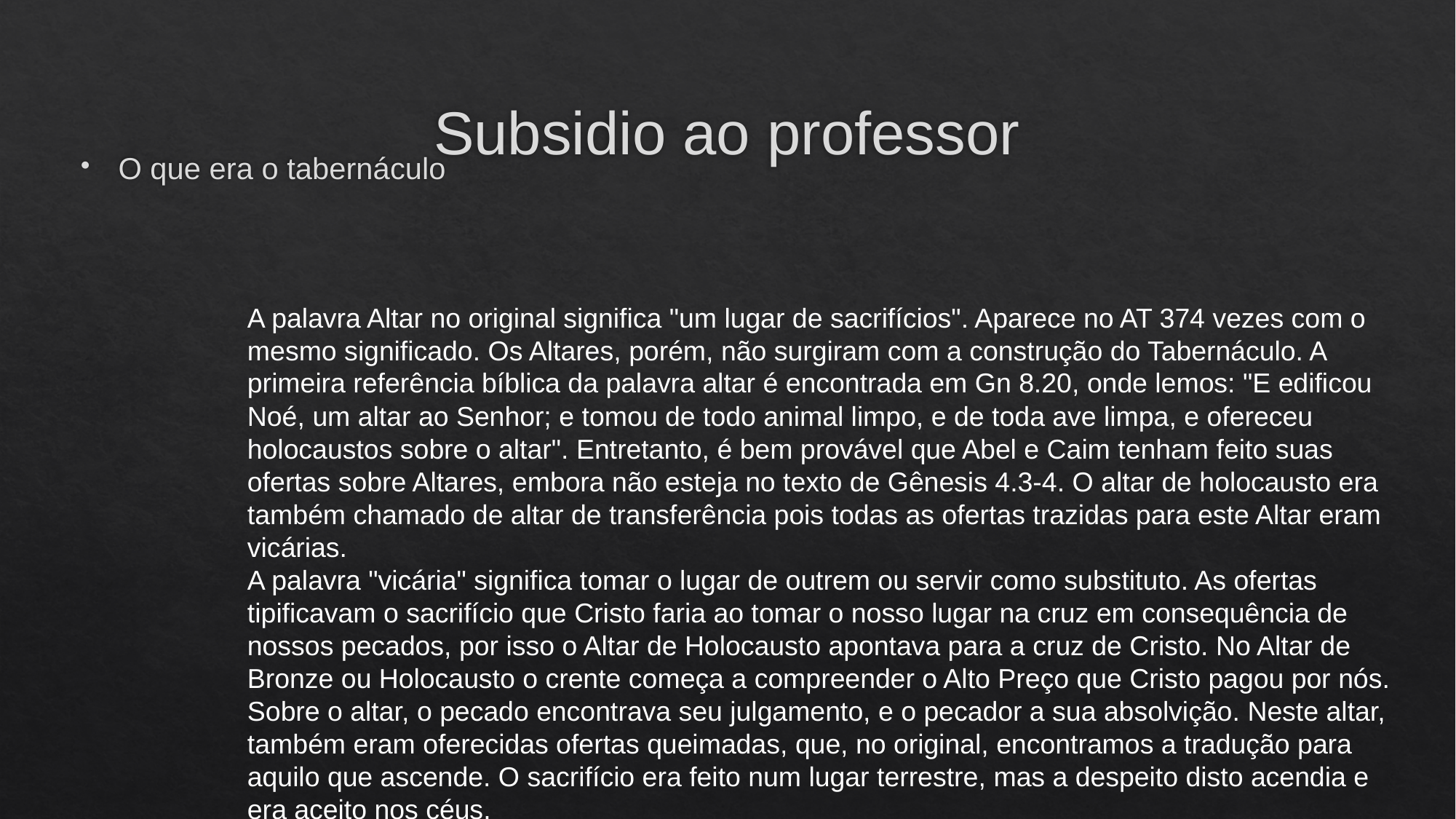

# Subsidio ao professor
O que era o tabernáculo

A palavra Altar no original significa "um lugar de sacrifícios". Aparece no AT 374 vezes com o mesmo significado. Os Altares, porém, não surgiram com a construção do Tabernáculo. A primeira referência bíblica da palavra altar é encontrada em Gn 8.20, onde lemos: "E edificou Noé, um altar ao Senhor; e tomou de todo animal limpo, e de toda ave limpa, e ofereceu holocaustos sobre o altar". Entretanto, é bem provável que Abel e Caim tenham feito suas ofertas sobre Altares, embora não esteja no texto de Gênesis 4.3-4. O altar de holocausto era também chamado de altar de transferência pois todas as ofertas trazidas para este Altar eram vicárias.
A palavra "vicária" significa tomar o lugar de outrem ou servir como substituto. As ofertas tipificavam o sacrifício que Cristo faria ao tomar o nosso lugar na cruz em consequência de nossos pecados, por isso o Altar de Holocausto apontava para a cruz de Cristo. No Altar de Bronze ou Holocausto o crente começa a compreender o Alto Preço que Cristo pagou por nós. Sobre o altar, o pecado encontrava seu julgamento, e o pecador a sua absolvição. Neste altar, também eram oferecidas ofertas queimadas, que, no original, encontramos a tradução para aquilo que ascende. O sacrifício era feito num lugar terrestre, mas a despeito disto acendia e era aceito nos céus.